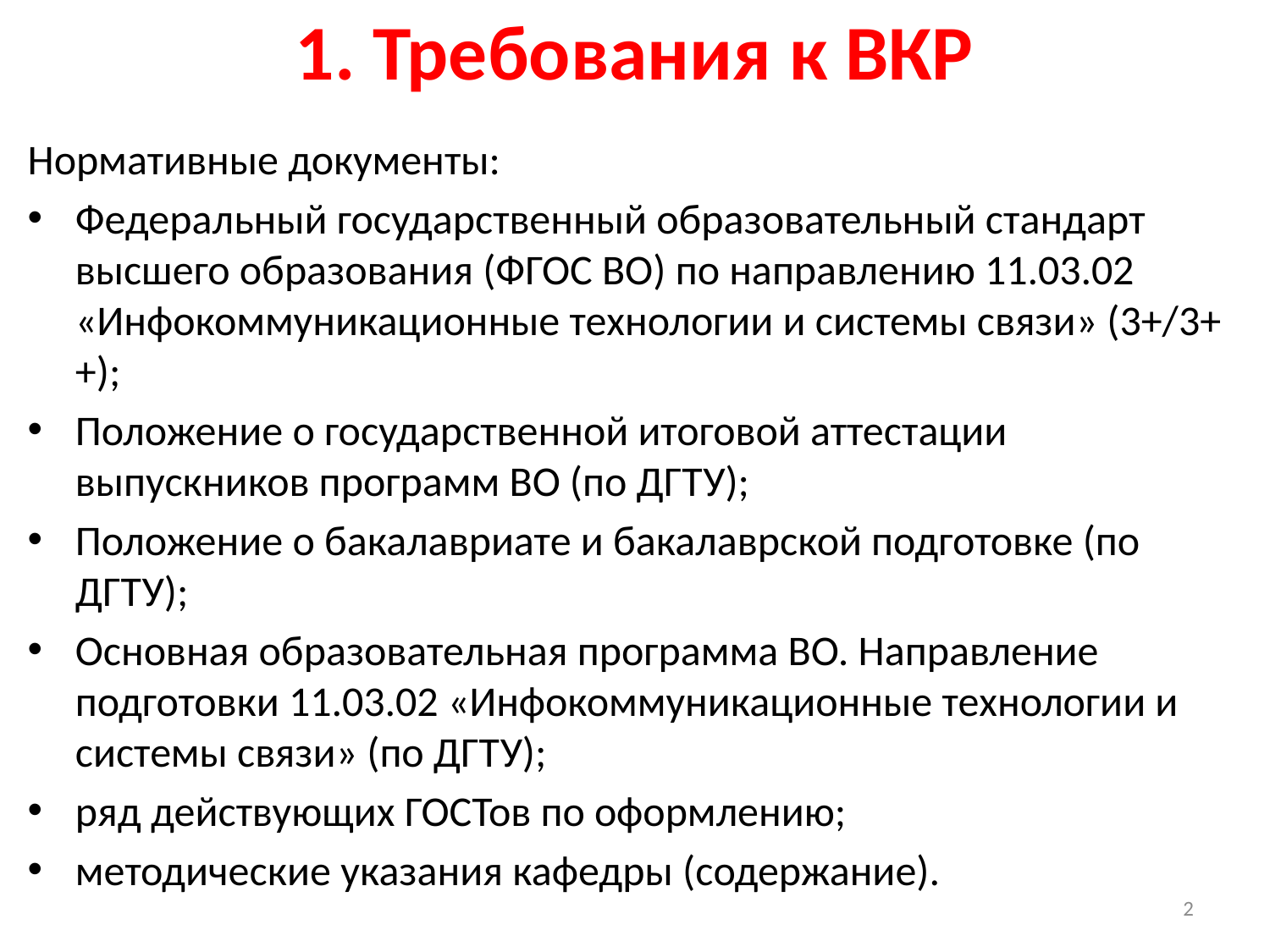

# 1. Требования к ВКР
Нормативные документы:
Федеральный государственный образовательный стандарт высшего образования (ФГОС ВО) по направлению 11.03.02 «Инфокоммуникационные технологии и системы связи» (3+/3++);
Положение о государственной итоговой аттестации выпускников программ ВО (по ДГТУ);
Положение о бакалавриате и бакалаврской подготовке (по ДГТУ);
Основная образовательная программа ВО. Направление подготовки 11.03.02 «Инфокоммуникационные технологии и системы связи» (по ДГТУ);
ряд действующих ГОСТов по оформлению;
методические указания кафедры (содержание).

2